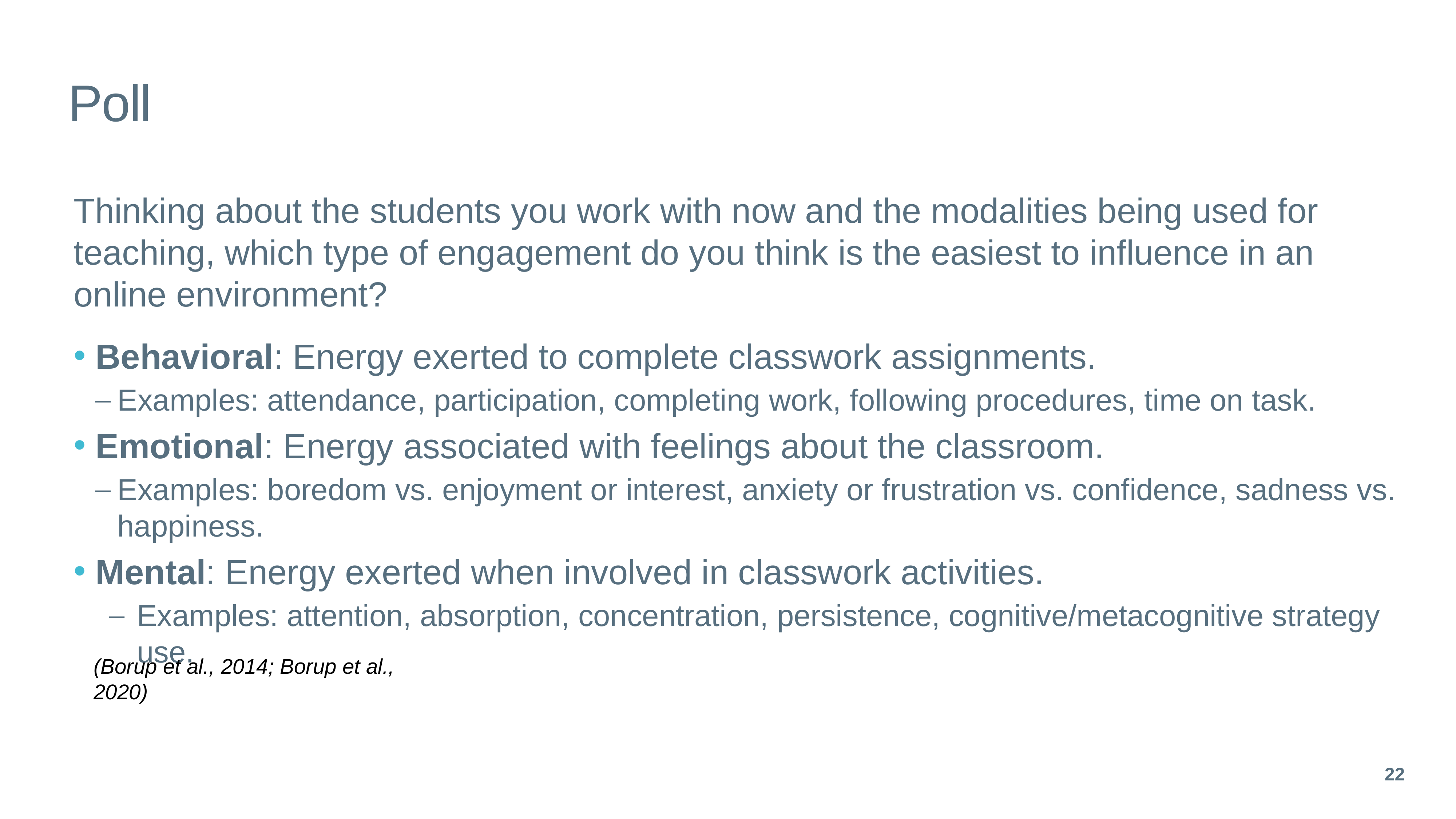

# Poll
Thinking about the students you work with now and the modalities being used for teaching, which type of engagement do you think is the easiest to influence in an online environment?
Behavioral: Energy exerted to complete classwork assignments.
Examples: attendance, participation, completing work, following procedures, time on task.
Emotional: Energy associated with feelings about the classroom.
Examples: boredom vs. enjoyment or interest, anxiety or frustration vs. confidence, sadness vs. happiness.
Mental: Energy exerted when involved in classwork activities.
Examples: attention, absorption, concentration, persistence, cognitive/metacognitive strategy use.
(Borup et al., 2014; Borup et al., 2020)
22